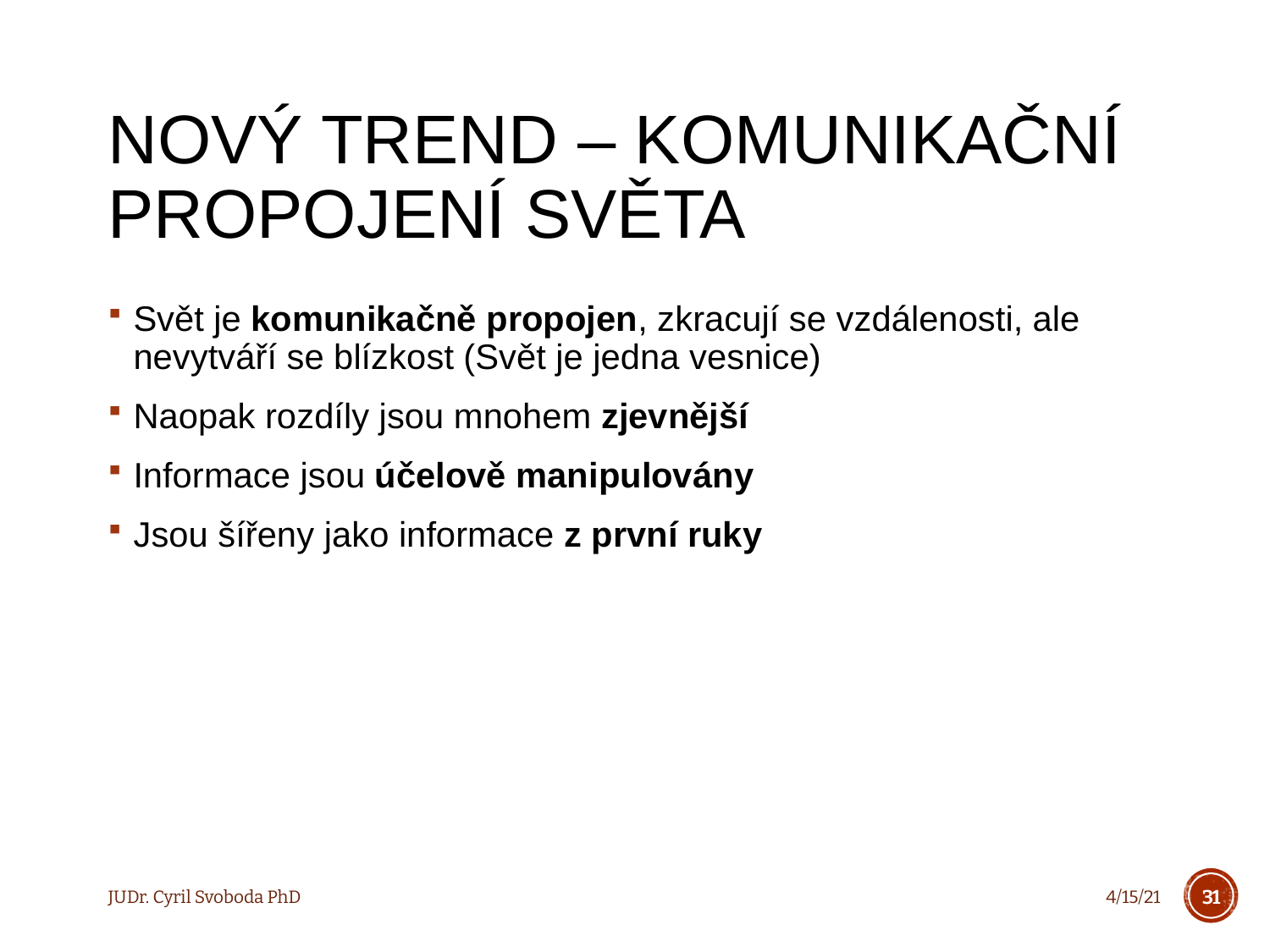

# Nový trend – komunikační propojení světa
Svět je komunikačně propojen, zkracují se vzdálenosti, ale nevytváří se blízkost (Svět je jedna vesnice)
Naopak rozdíly jsou mnohem zjevnější
Informace jsou účelově manipulovány
Jsou šířeny jako informace z první ruky
JUDr. Cyril Svoboda PhD
4/15/21
31